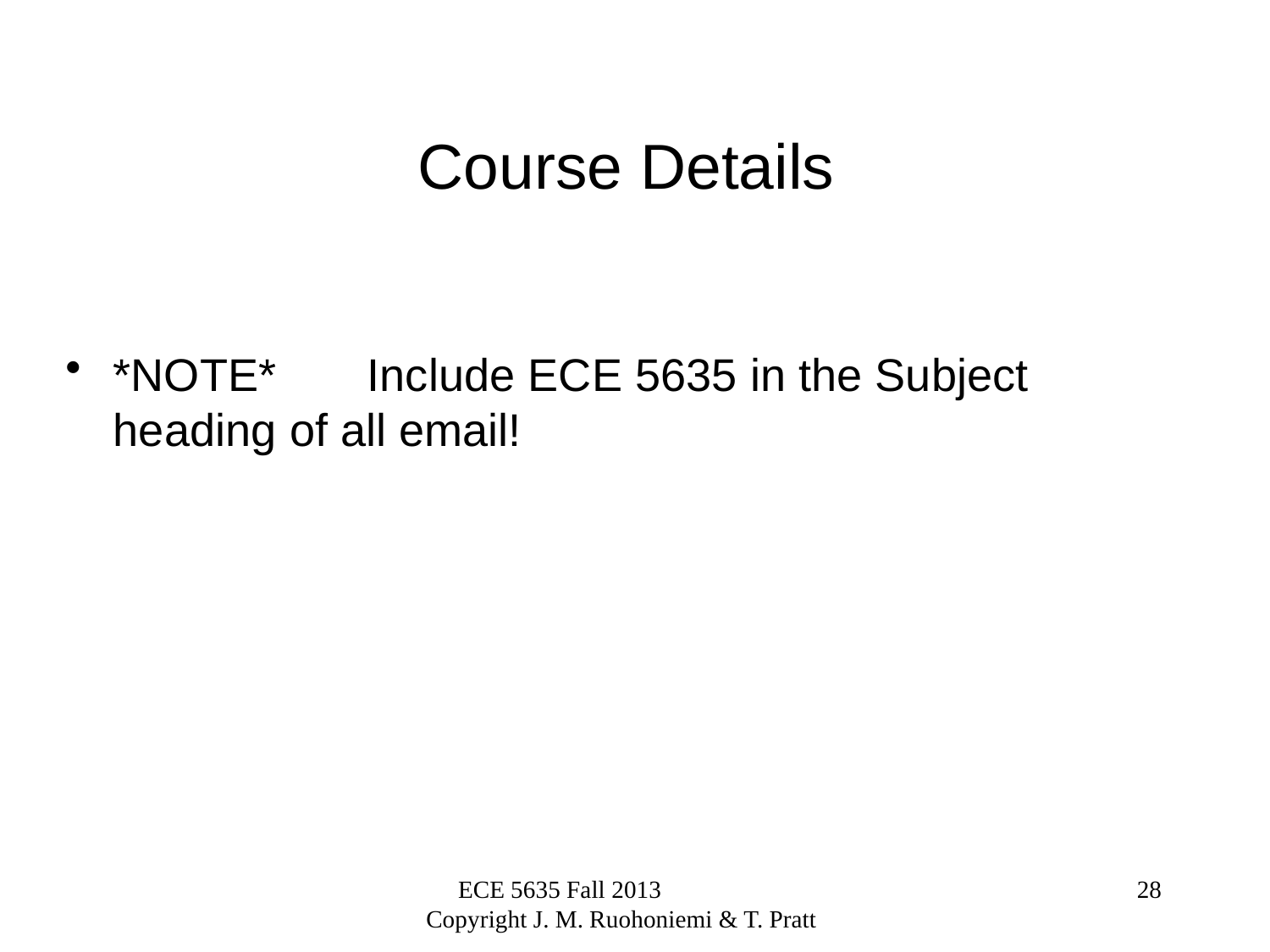

# Course Details

*NOTE*	Include ECE 5635 in the Subject heading of all email!
ECE 5635 Fall 2013                      Copyright J. M. Ruohoniemi & T. Pratt
28